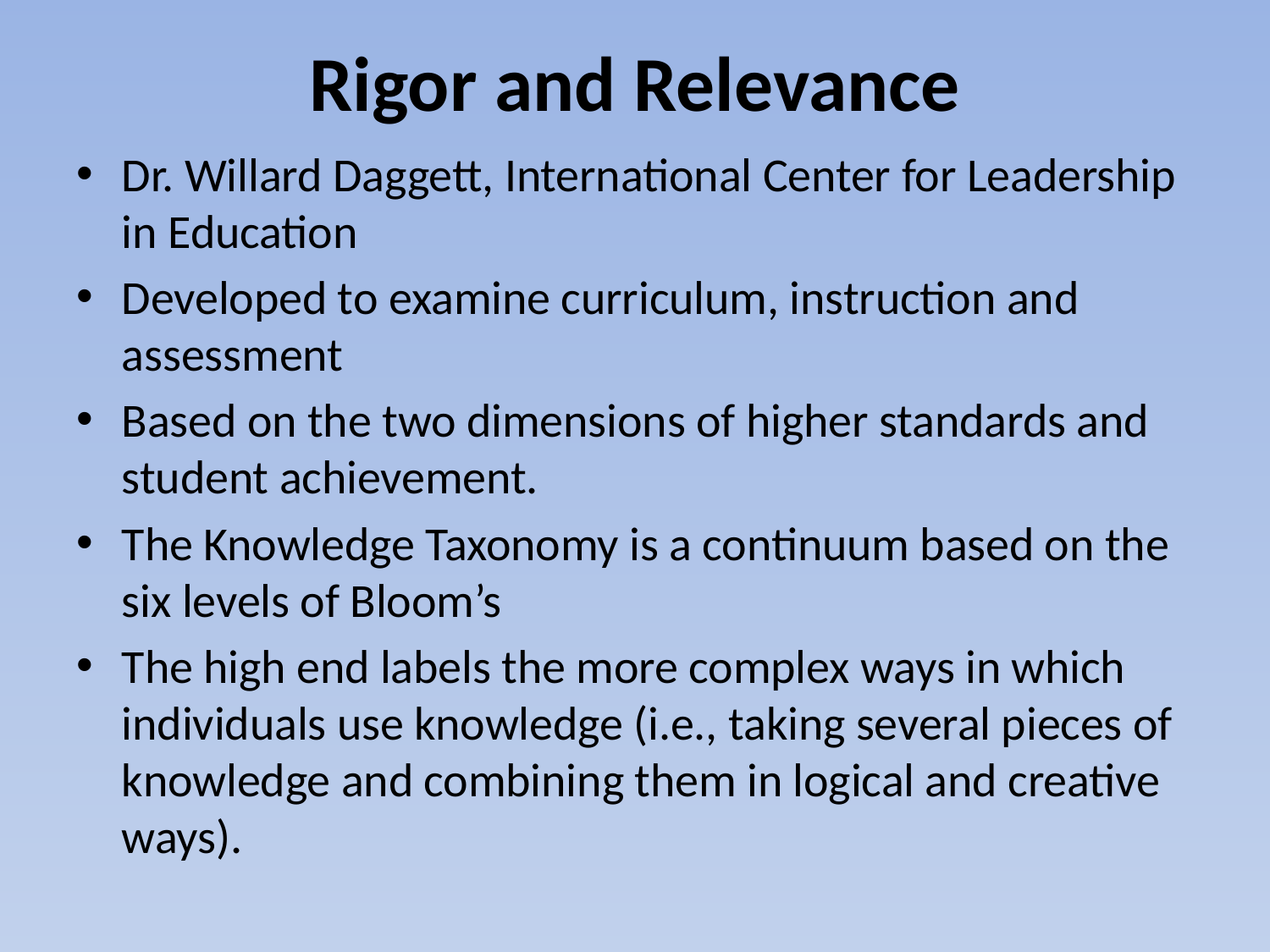

# Rigor and Relevance
Dr. Willard Daggett, International Center for Leadership in Education
Developed to examine curriculum, instruction and assessment
Based on the two dimensions of higher standards and student achievement.
The Knowledge Taxonomy is a continuum based on the six levels of Bloom’s
The high end labels the more complex ways in which individuals use knowledge (i.e., taking several pieces of knowledge and combining them in logical and creative ways).